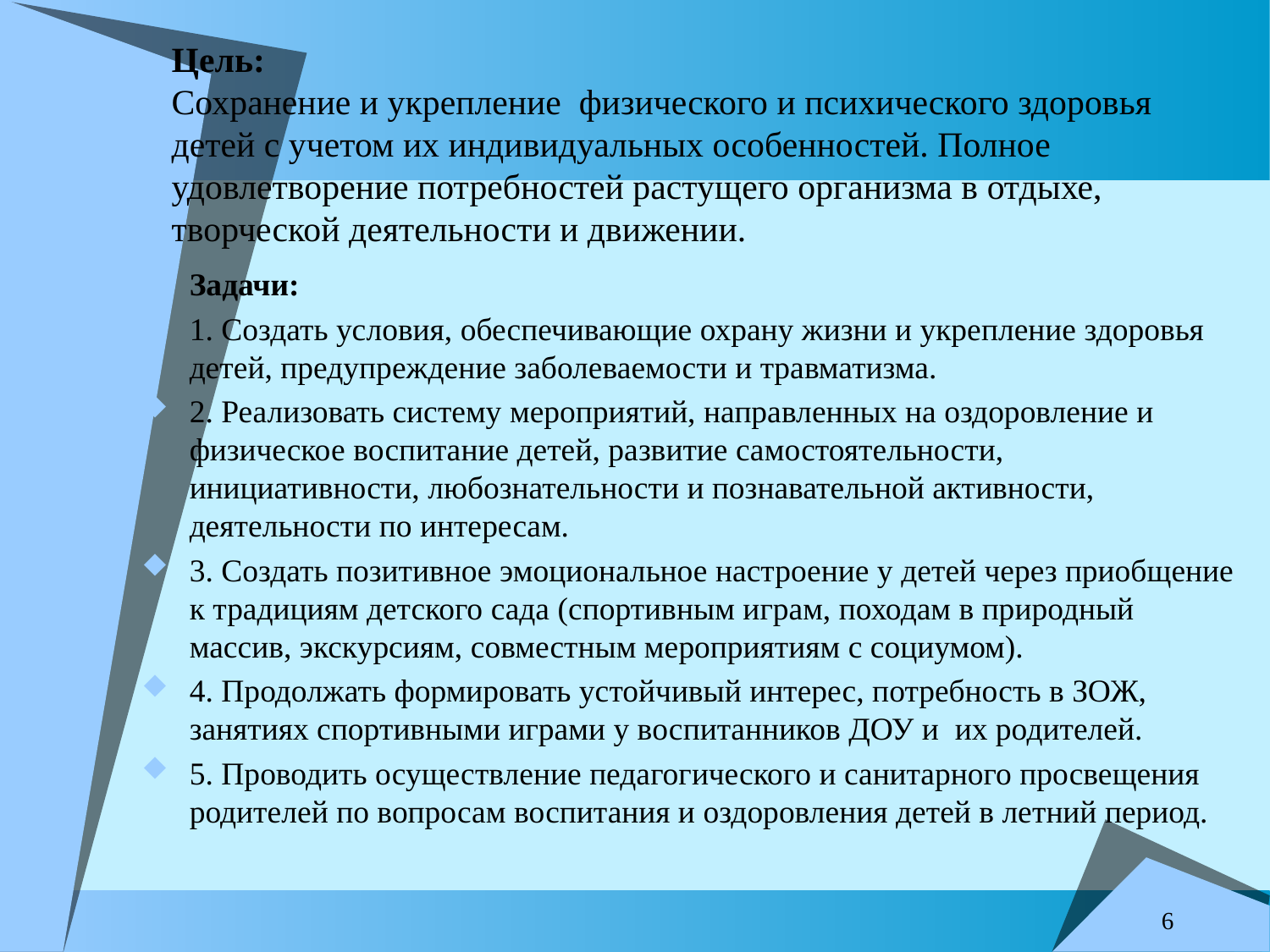

# Цель: Сохранение и укрепление  физического и психического здоровья детей с учетом их индивидуальных особенностей. Полное удовлетворение потребностей растущего организма в отдыхе, творческой деятельности и движении.
Задачи:
1. Создать условия, обеспечивающие охрану жизни и укрепление здоровья детей, предупреждение заболеваемости и травматизма.
2. Реализовать систему мероприятий, направленных на оздоровление и физическое воспитание детей, развитие самостоятельности, инициативности, любознательности и познавательной активности, деятельности по интересам.
3. Создать позитивное эмоциональное настроение у детей через приобщение к традициям детского сада (спортивным играм, походам в природный массив, экскурсиям, совместным мероприятиям с социумом).
4. Продолжать формировать устойчивый интерес, потребность в ЗОЖ, занятиях спортивными играми у воспитанников ДОУ и  их родителей.
5. Проводить осуществление педагогического и санитарного просвещения родителей по вопросам воспитания и оздоровления детей в летний период.

6